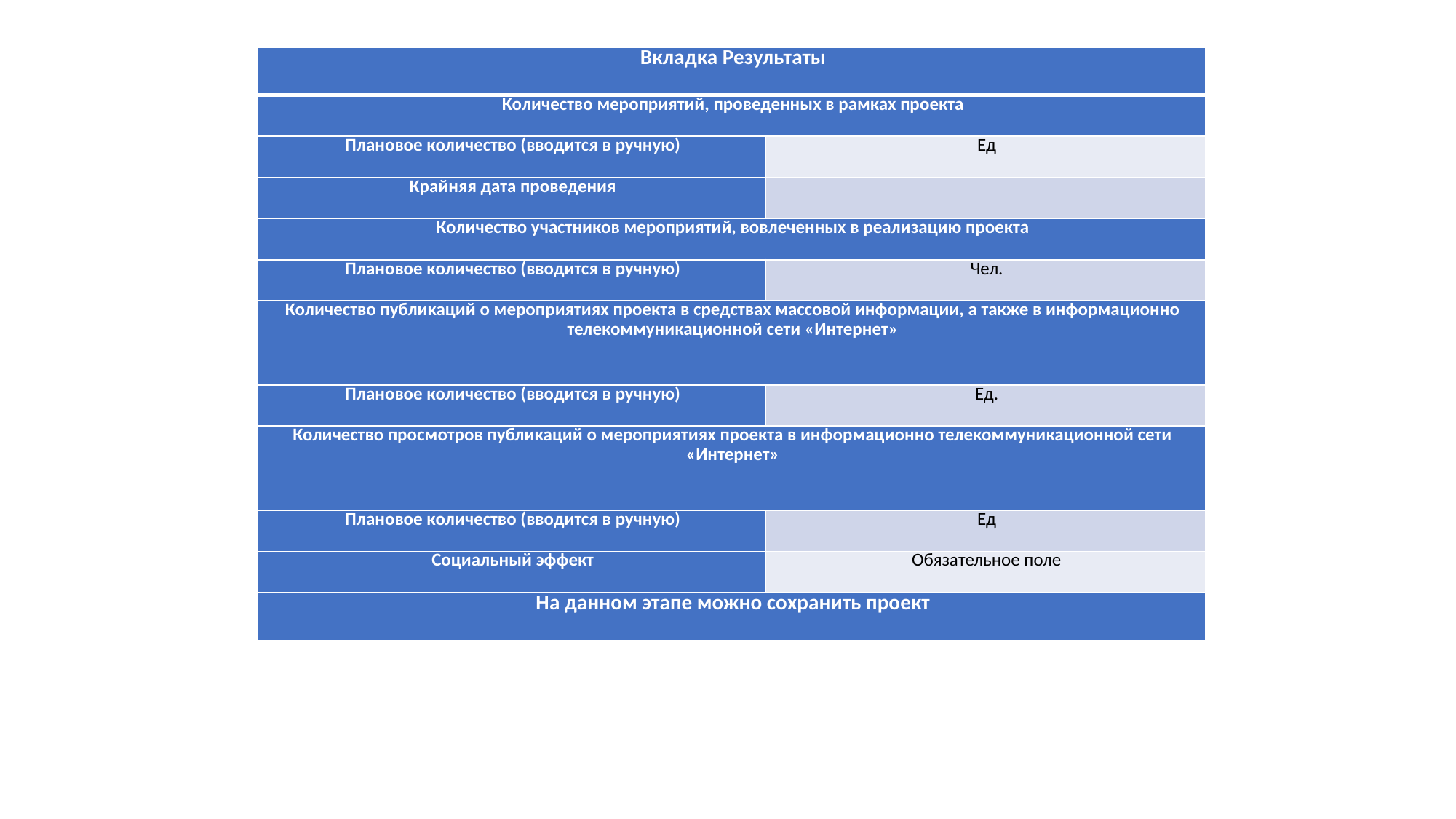

| Вкладка Результаты |  |
| --- | --- |
| Количество мероприятий, проведенных в рамках проекта |  |
| Плановое количество (вводится в ручную) | Ед |
| Крайняя дата проведения |  |
| Количество участников мероприятий, вовлеченных в реализацию проекта |  |
| Плановое количество (вводится в ручную) | Чел. |
| Количество публикаций о мероприятиях проекта в средствах массовой информации, а также в информационно телекоммуникационной сети «Интернет» |  |
| Плановое количество (вводится в ручную) | Ед. |
| Количество просмотров публикаций о мероприятиях проекта в информационно телекоммуникационной сети «Интернет» |  |
| Плановое количество (вводится в ручную) | Ед |
| Социальный эффект | Обязательное поле |
| На данном этапе можно сохранить проект |  |